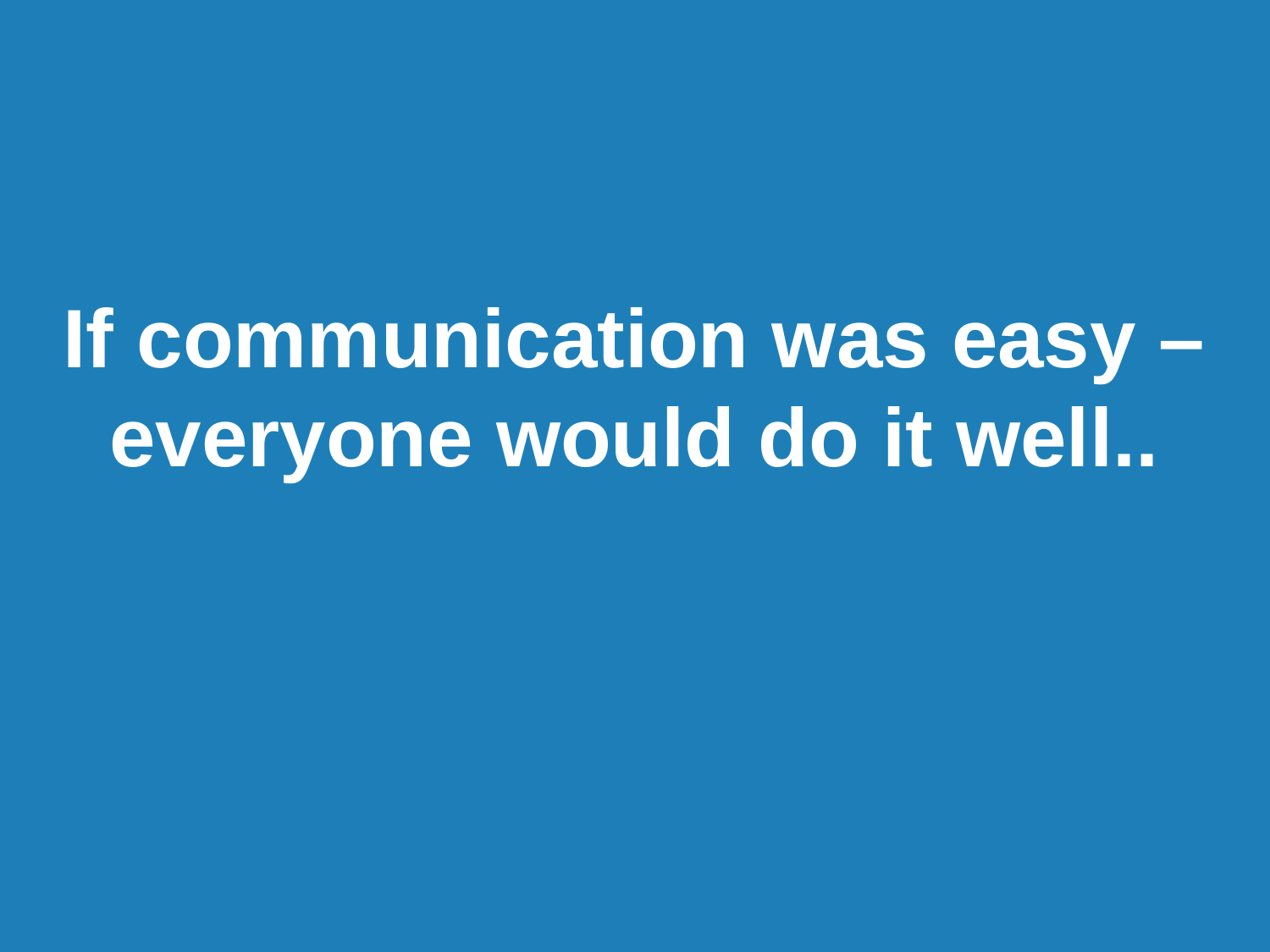

If communication was easy – everyone would do it well..